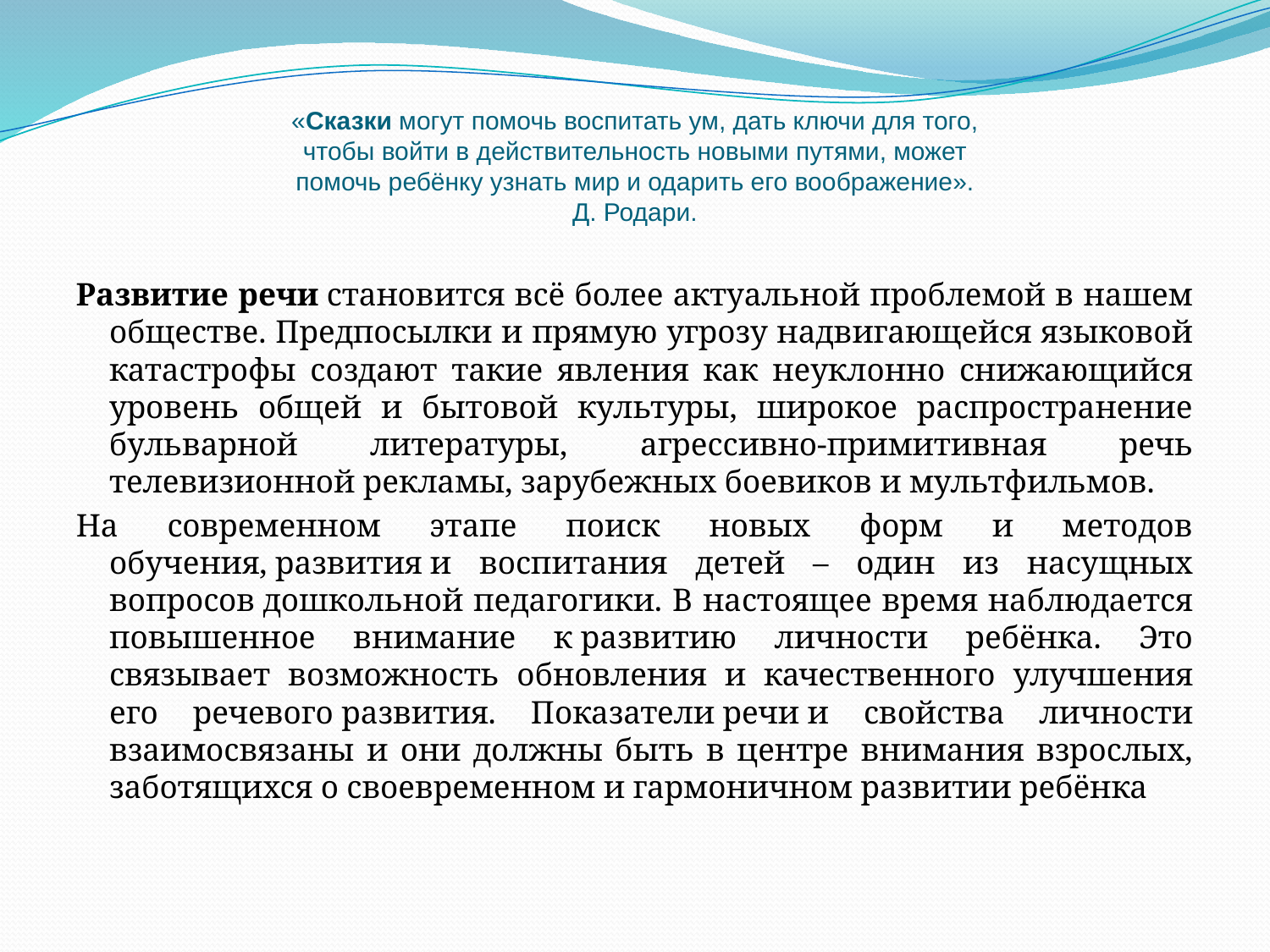

# «Сказки могут помочь воспитать ум, дать ключи для того, чтобы войти в действительность новыми путями, может помочь ребёнку узнать мир и одарить его воображение». Д. Родари.
Развитие речи становится всё более актуальной проблемой в нашем обществе. Предпосылки и прямую угрозу надвигающейся языковой катастрофы создают такие явления как неуклонно снижающийся уровень общей и бытовой культуры, широкое распространение бульварной литературы, агрессивно-примитивная речь телевизионной рекламы, зарубежных боевиков и мультфильмов.
На современном этапе поиск новых форм и методов обучения, развития и воспитания детей – один из насущных вопросов дошкольной педагогики. В настоящее время наблюдается повышенное внимание к развитию личности ребёнка. Это связывает возможность обновления и качественного улучшения его речевого развития. Показатели речи и свойства личности взаимосвязаны и они должны быть в центре внимания взрослых, заботящихся о своевременном и гармоничном развитии ребёнка